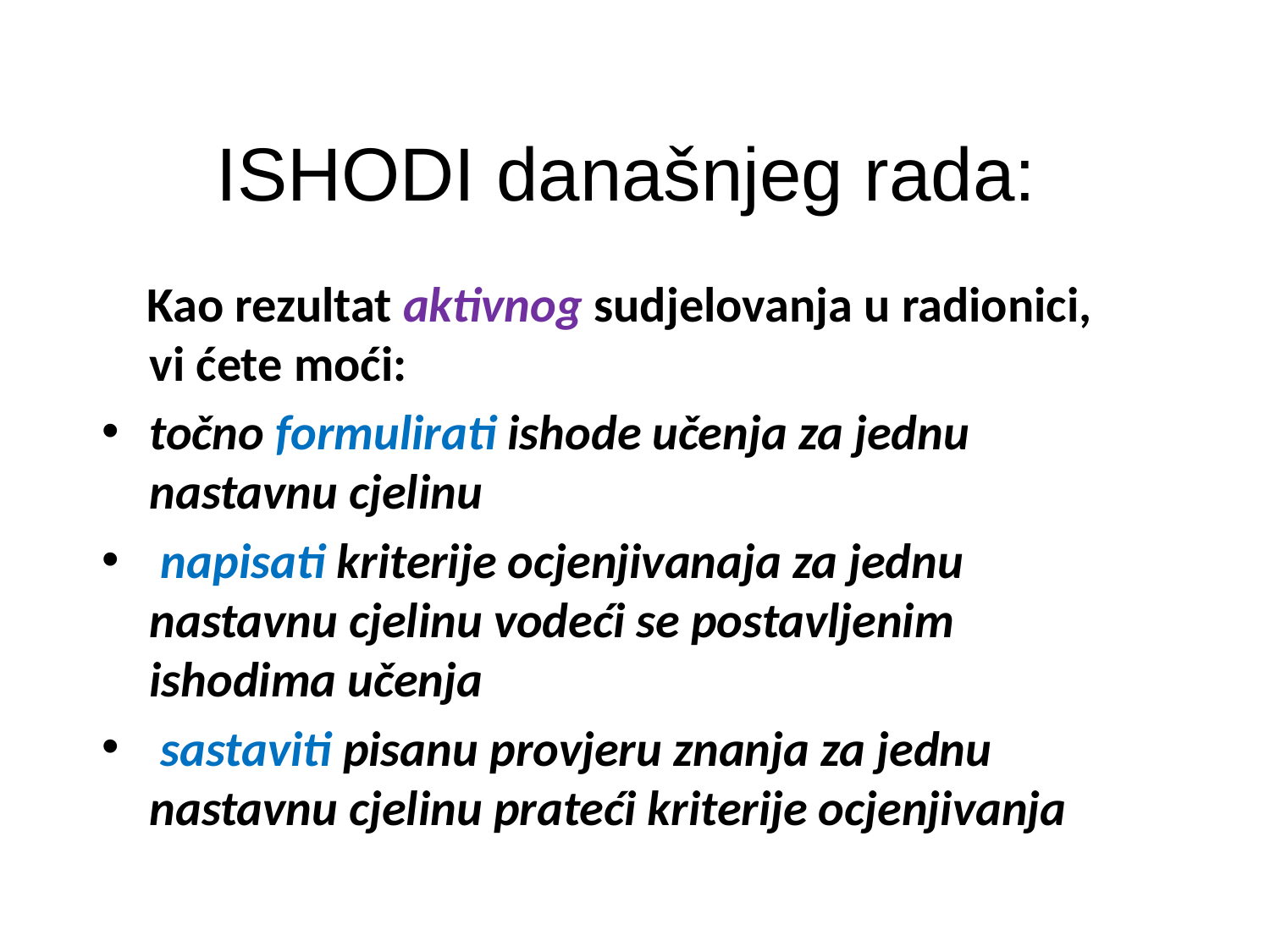

# ISHODI današnjeg rada:
    Kao rezultat aktivnog sudjelovanja u radionici, vi ćete moći:
točno formulirati ishode učenja za jednu nastavnu cjelinu
 napisati kriterije ocjenjivanaja za jednu nastavnu cjelinu vodeći se postavljenim ishodima učenja
 sastaviti pisanu provjeru znanja za jednu nastavnu cjelinu prateći kriterije ocjenjivanja